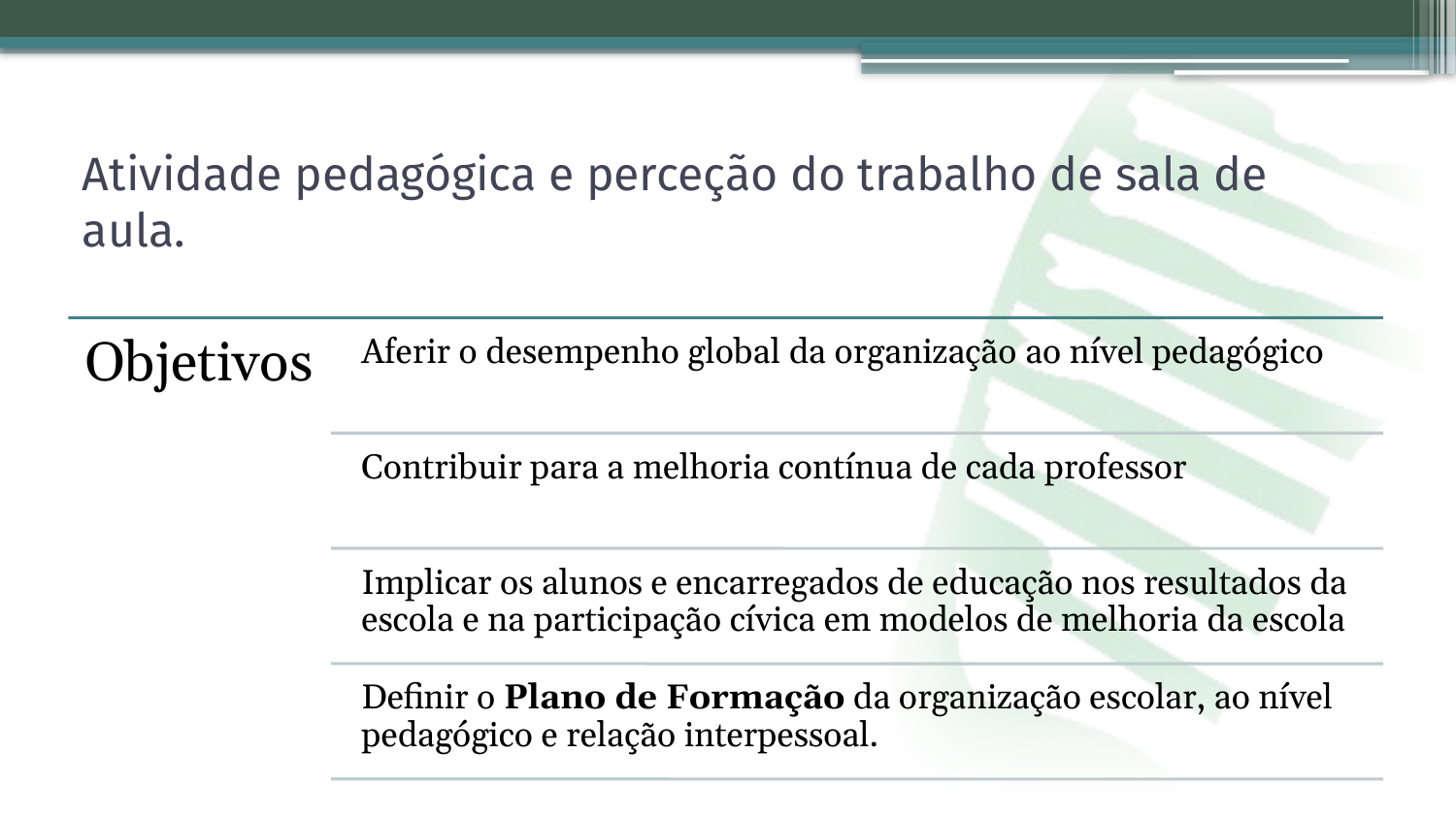

# Atividade pedagógica e perceção do trabalho de sala de aula.
Objetivos
Aferir o desempenho global da organização ao nível pedagógico
Contribuir para a melhoria contínua de cada professor
Implicar os alunos e encarregados de educação nos resultados da escola e na participação cívica em modelos de melhoria da escola
Definir o Plano de Formação da organização escolar, ao nível pedagógico e relação interpessoal.